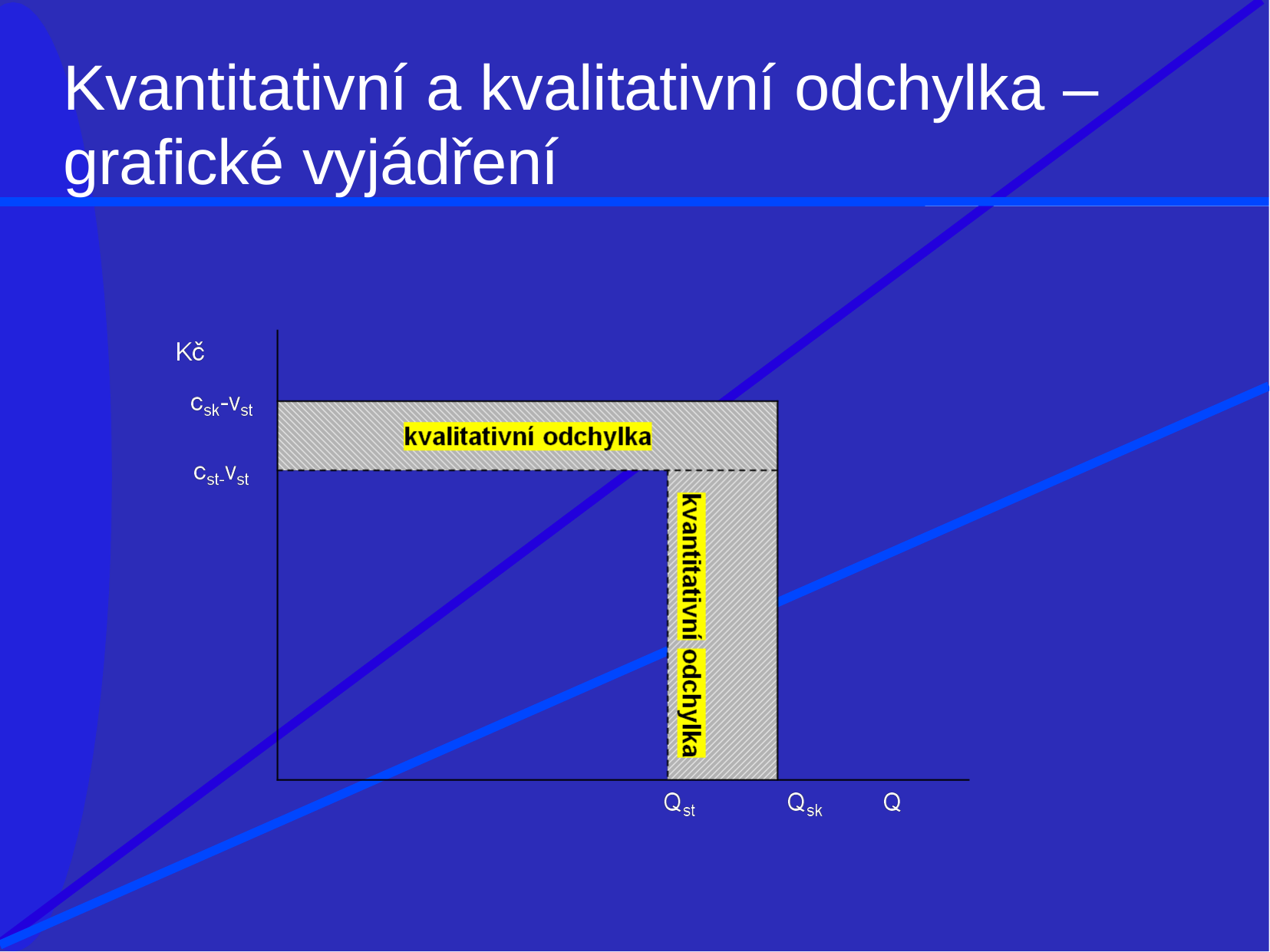

Kvantitativní a kvalitativní odchylka –
grafické vyjádření